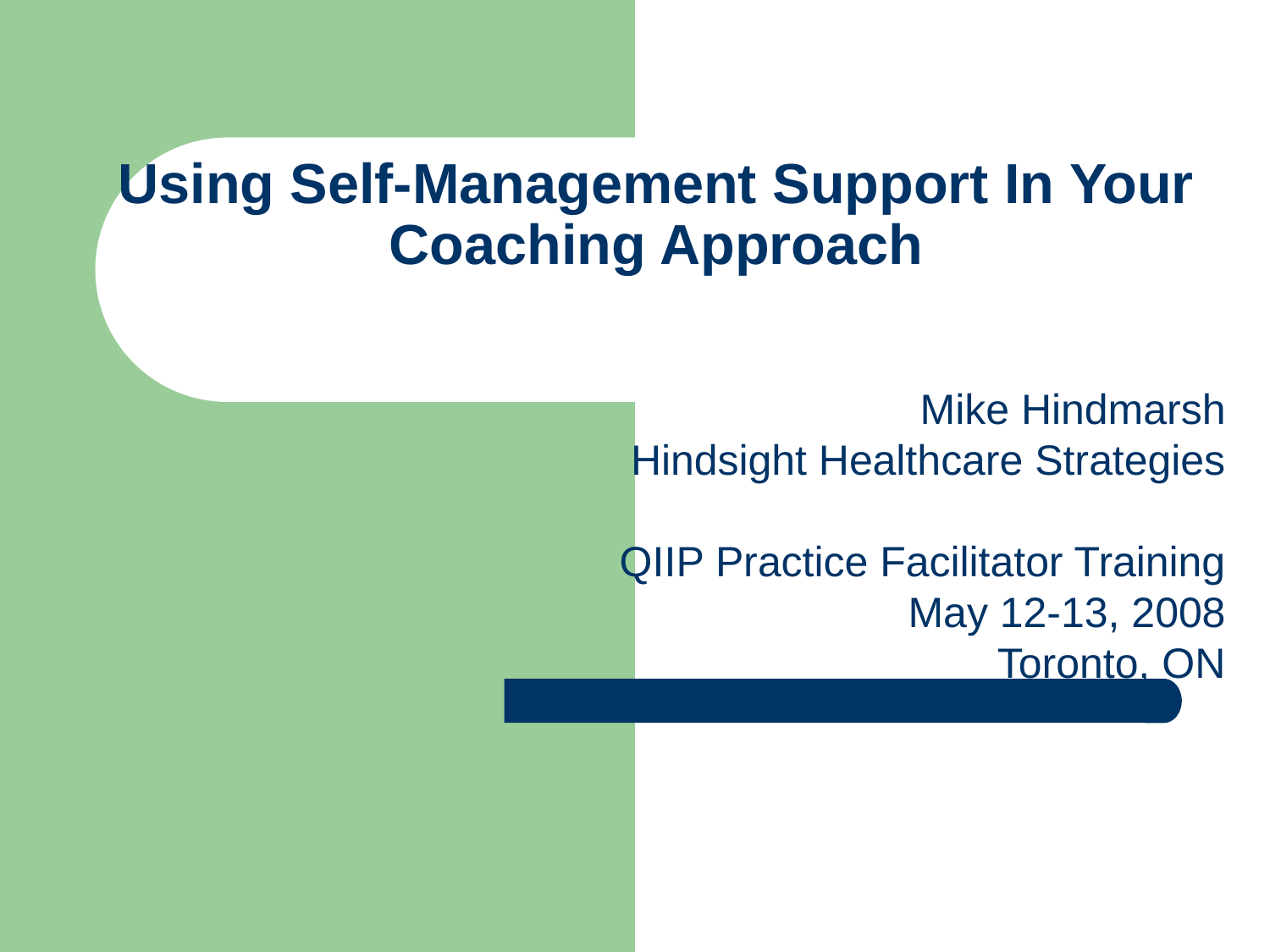

# Using Self-Management Support In Your Coaching Approach
Mike Hindmarsh
Hindsight Healthcare Strategies

QIIP Practice Facilitator Training
May 12-13, 2008
Toronto, ON